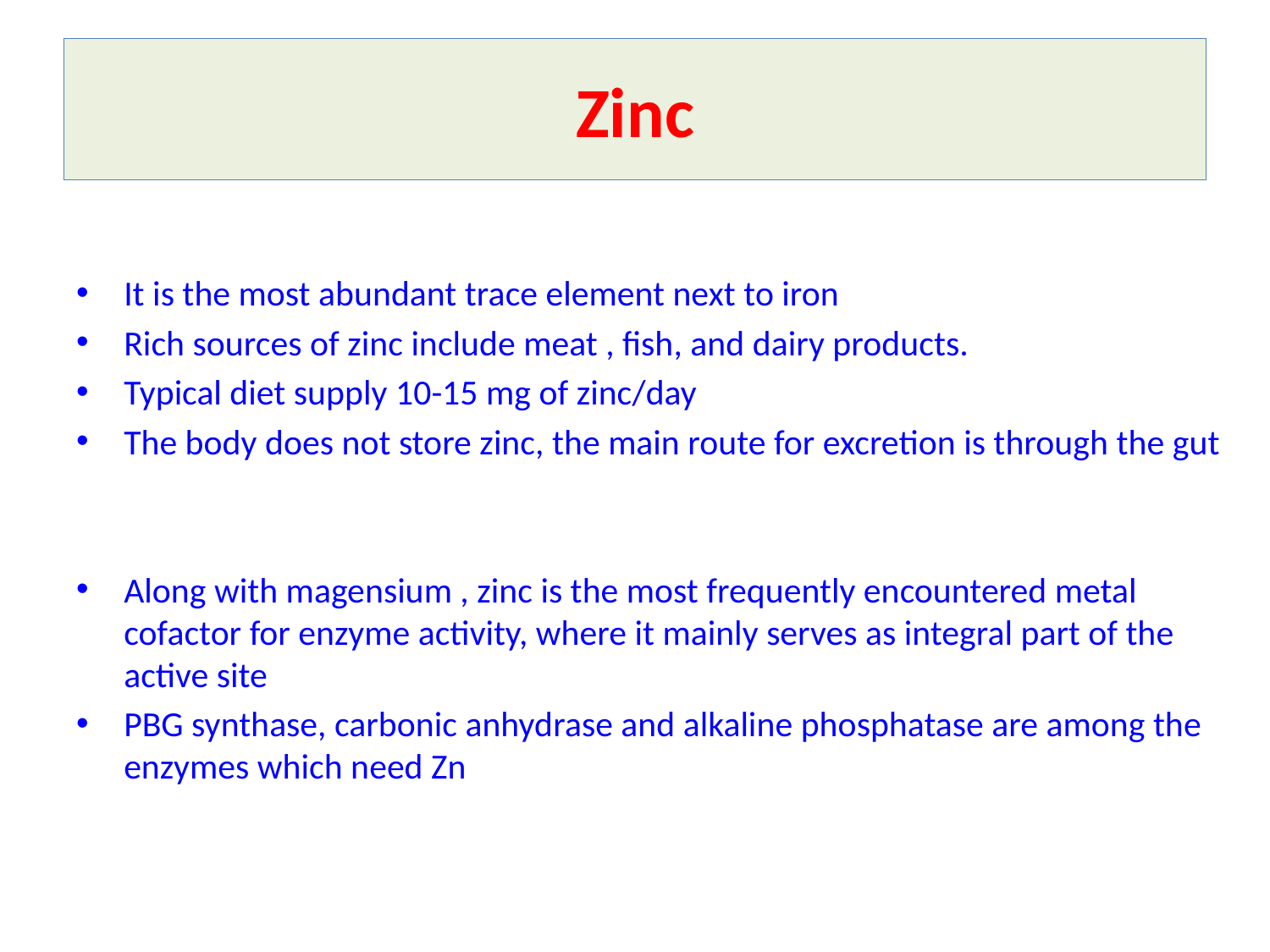

# Zinc
It is the most abundant trace element next to iron
Rich sources of zinc include meat , fish, and dairy products.
Typical diet supply 10-15 mg of zinc/day
The body does not store zinc, the main route for excretion is through the gut

Along with magensium , zinc is the most frequently encountered metal cofactor for enzyme activity, where it mainly serves as integral part of the active site
PBG synthase, carbonic anhydrase and alkaline phosphatase are among the enzymes which need Zn